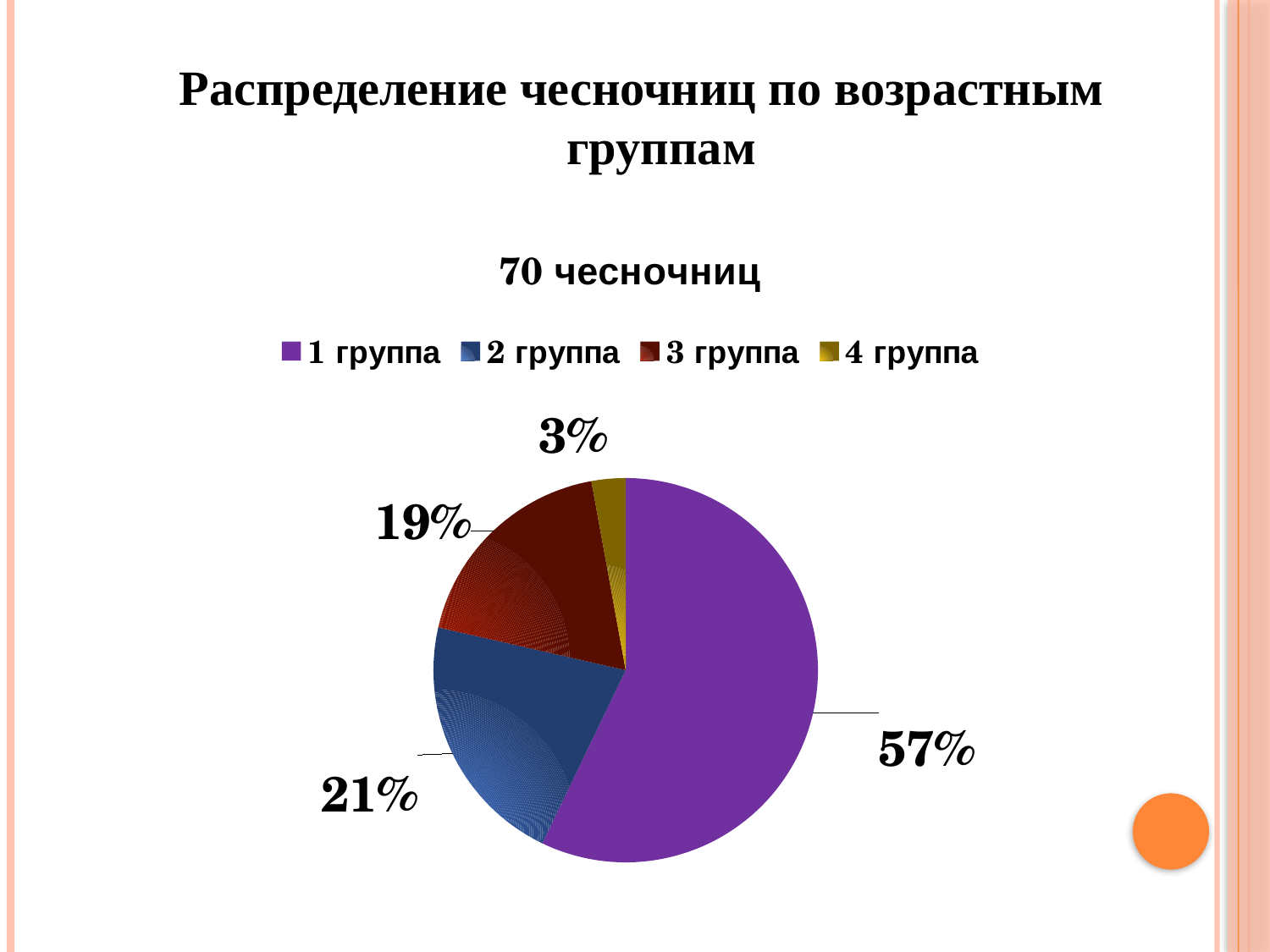

#
Распределение чесночниц по возрастным группам

### Chart:

| Category | 70 чесночниц |
|---|---|
| 1 группа | 40.0 |
| 2 группа | 15.0 |
| 3 группа | 13.0 |
| 4 группа | 2.0 |